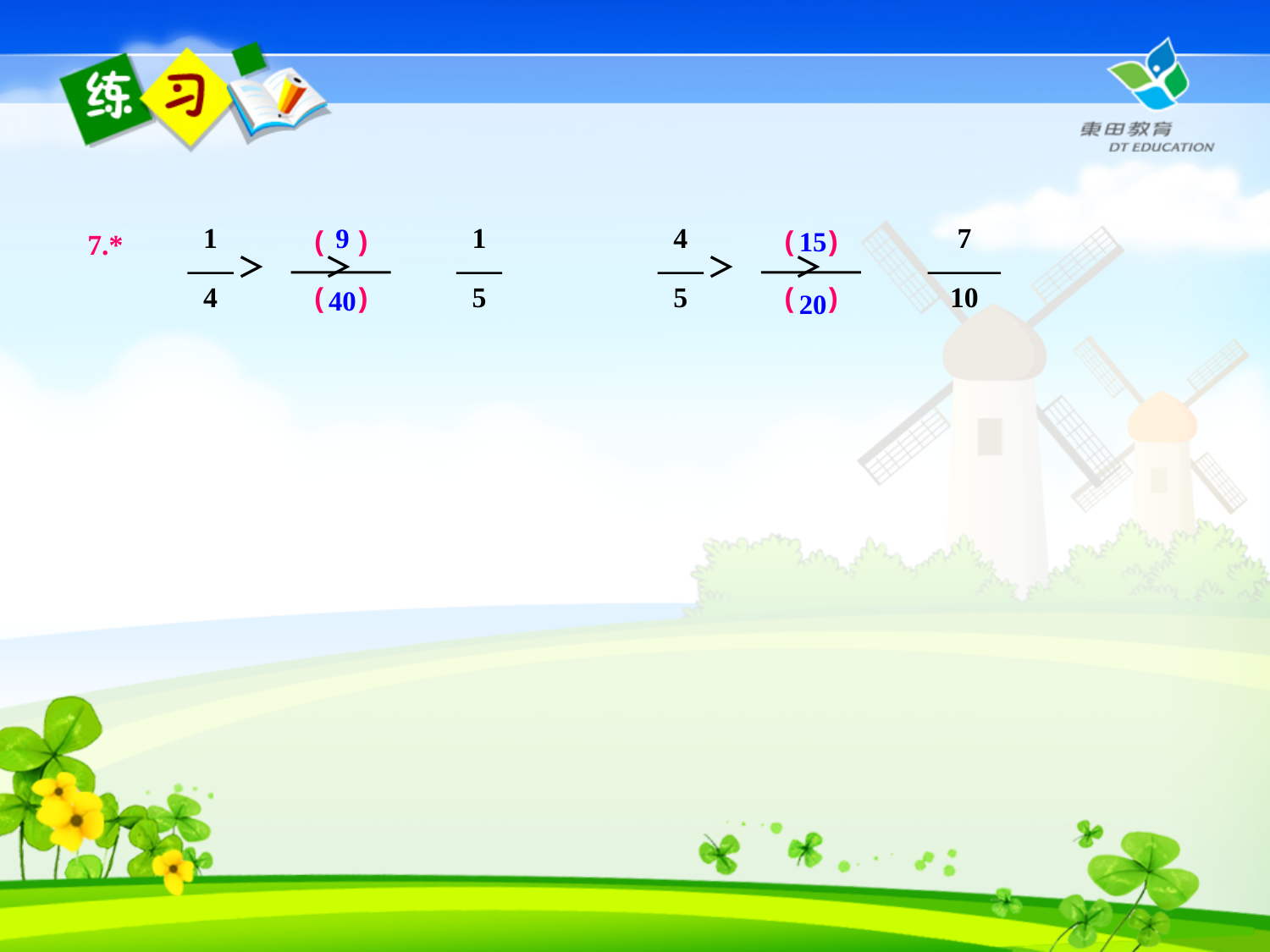

7.*
9
40
15
20
1
4

1
5

(     )
(     )

＞         ＞
4
5

7
10

(     )
(     )

＞         ＞